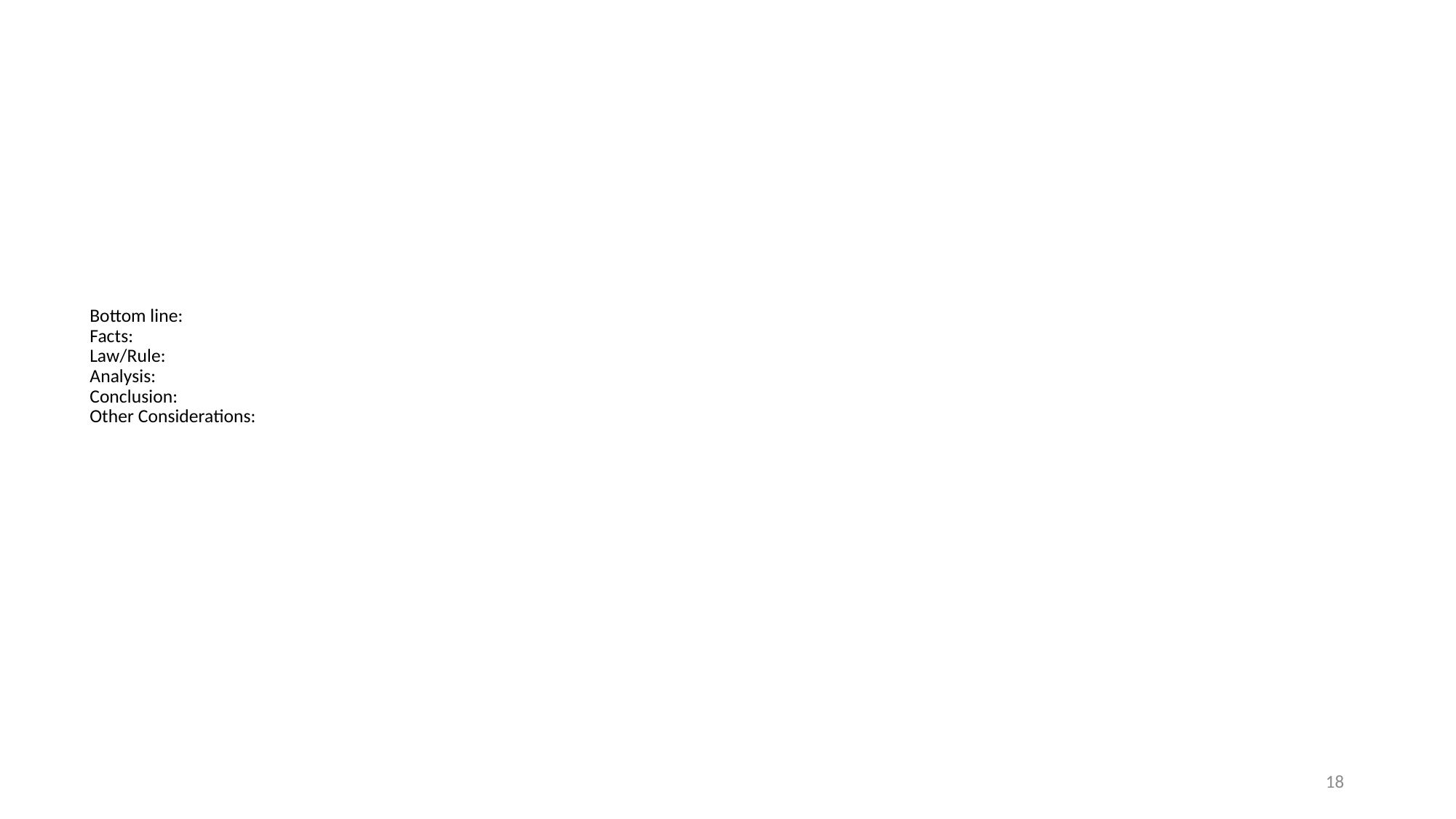

# Bottom line: Facts: Law/Rule: Analysis: Conclusion: Other Considerations:
18